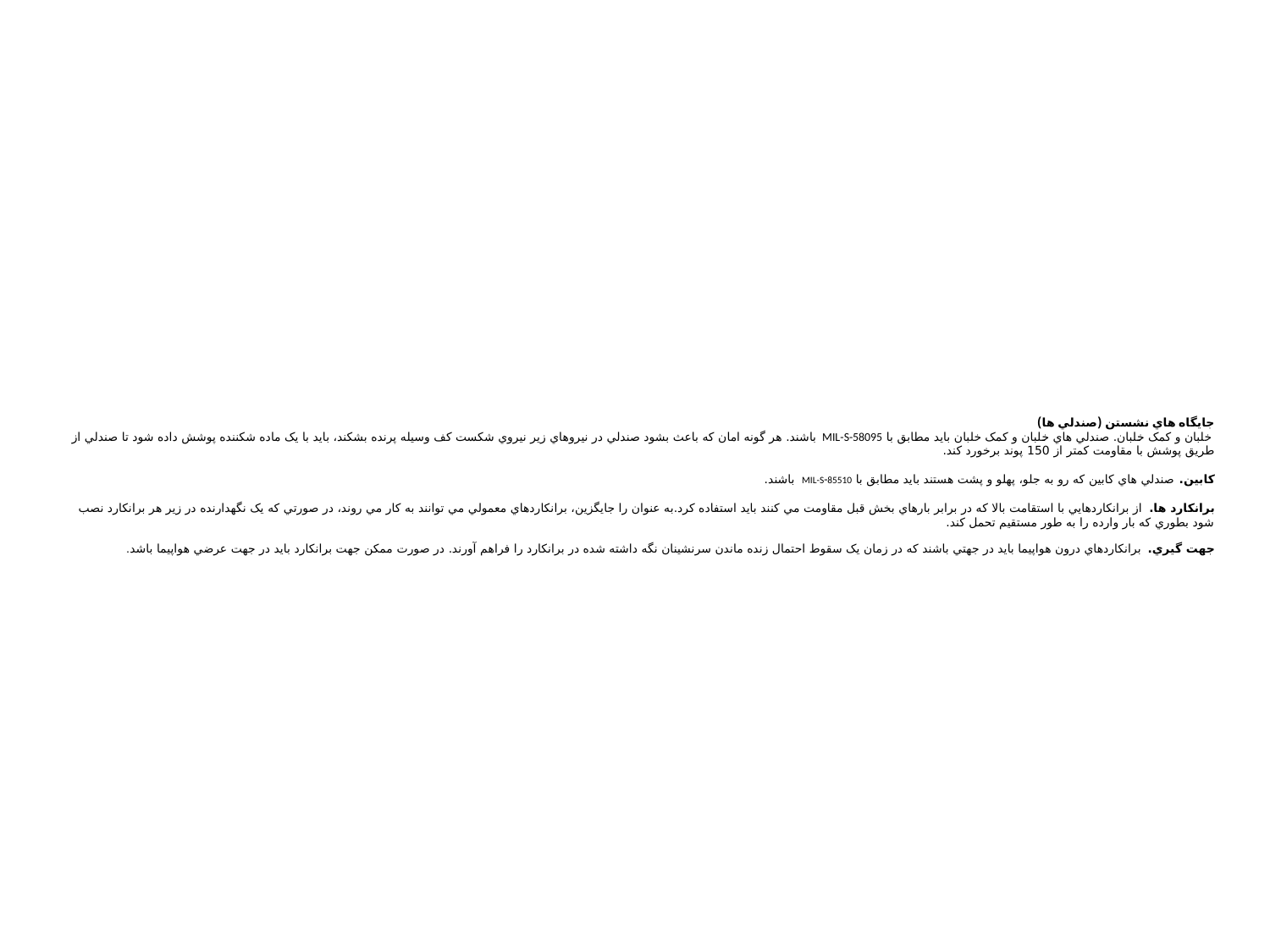

# جايگاه هاي نشستن (صندلي ها) خلبان و کمک خلبان. صندلي هاي خلبان و کمک خلبان بايد مطابق با MIL-S-58095 باشند. هر گونه امان که باعث بشود صندلي در نيروهاي زير نيروي شکست کف وسيله پرنده بشکند، بايد با يک ماده شکننده پوشش داده شود تا صندلي از طريق پوشش با مقاومت کمتر از 150 پوند برخورد کند. کابين. صندلي هاي کابين که رو به جلو، پهلو و پشت هستند بايد مطابق با MIL-S-85510  باشند. برانکارد ها. از برانکاردهايي با استقامت بالا که در برابر بارهاي بخش قبل مقاومت مي کنند بايد استفاده کرد.به عنوان را جايگزين، برانکاردهاي معمولي مي توانند به کار مي روند، در صورتي که يک نگهدارنده در زير هر برانکارد نصب شود بطوري که بار وارده را به طور مستقيم تحمل کند. جهت گيري. برانکاردهاي درون هواپيما بايد در جهتي باشند که در زمان يک سقوط احتمال زنده ماندن سرنشينان نگه داشته شده در برانکارد را فراهم آورند. در صورت ممکن جهت برانکارد بايد در جهت عرضي هواپيما باشد.